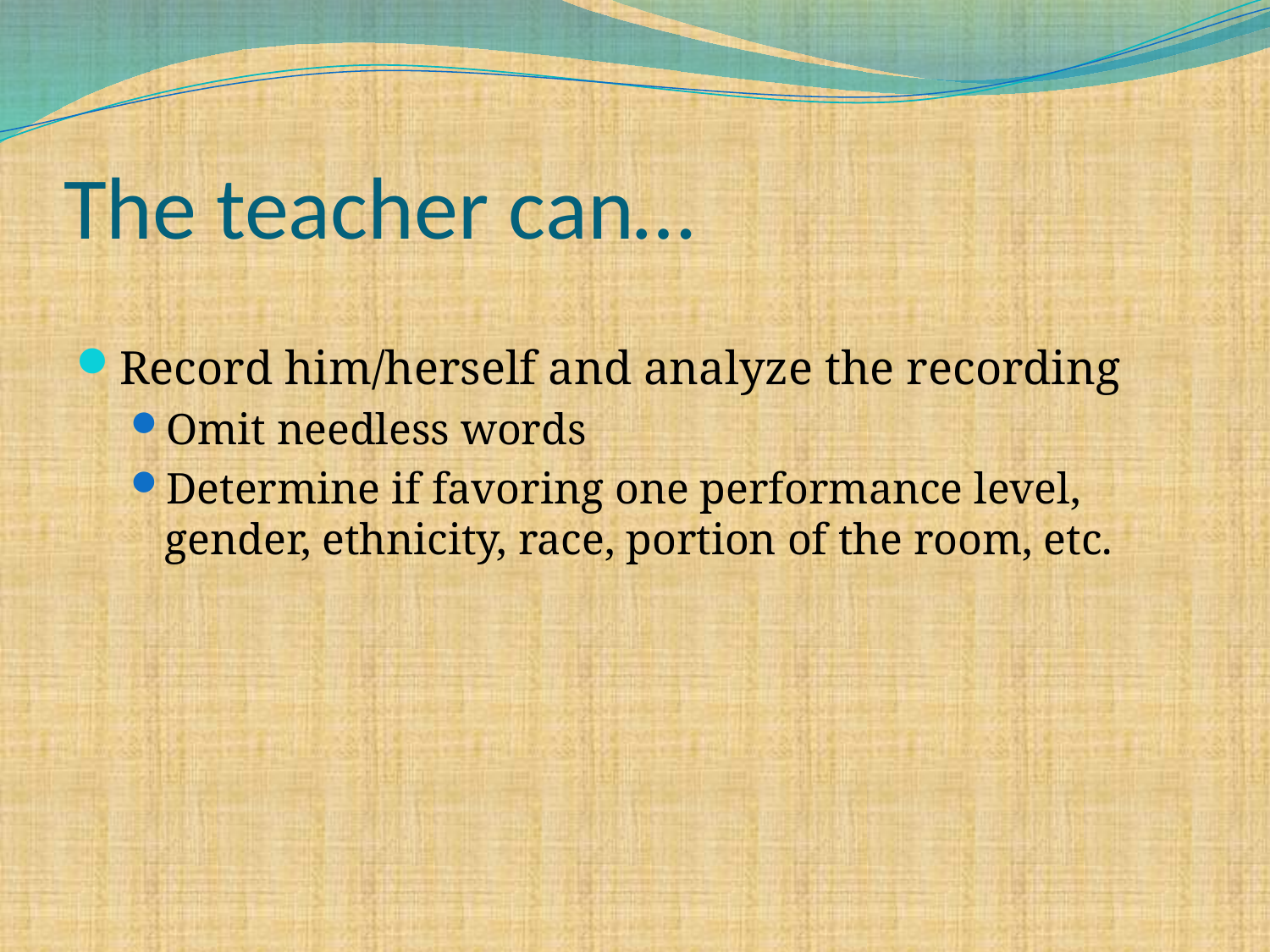

# The teacher can…

Record him/herself and analyze the recording
Omit needless words
Determine if favoring one performance level, gender, ethnicity, race, portion of the room, etc.